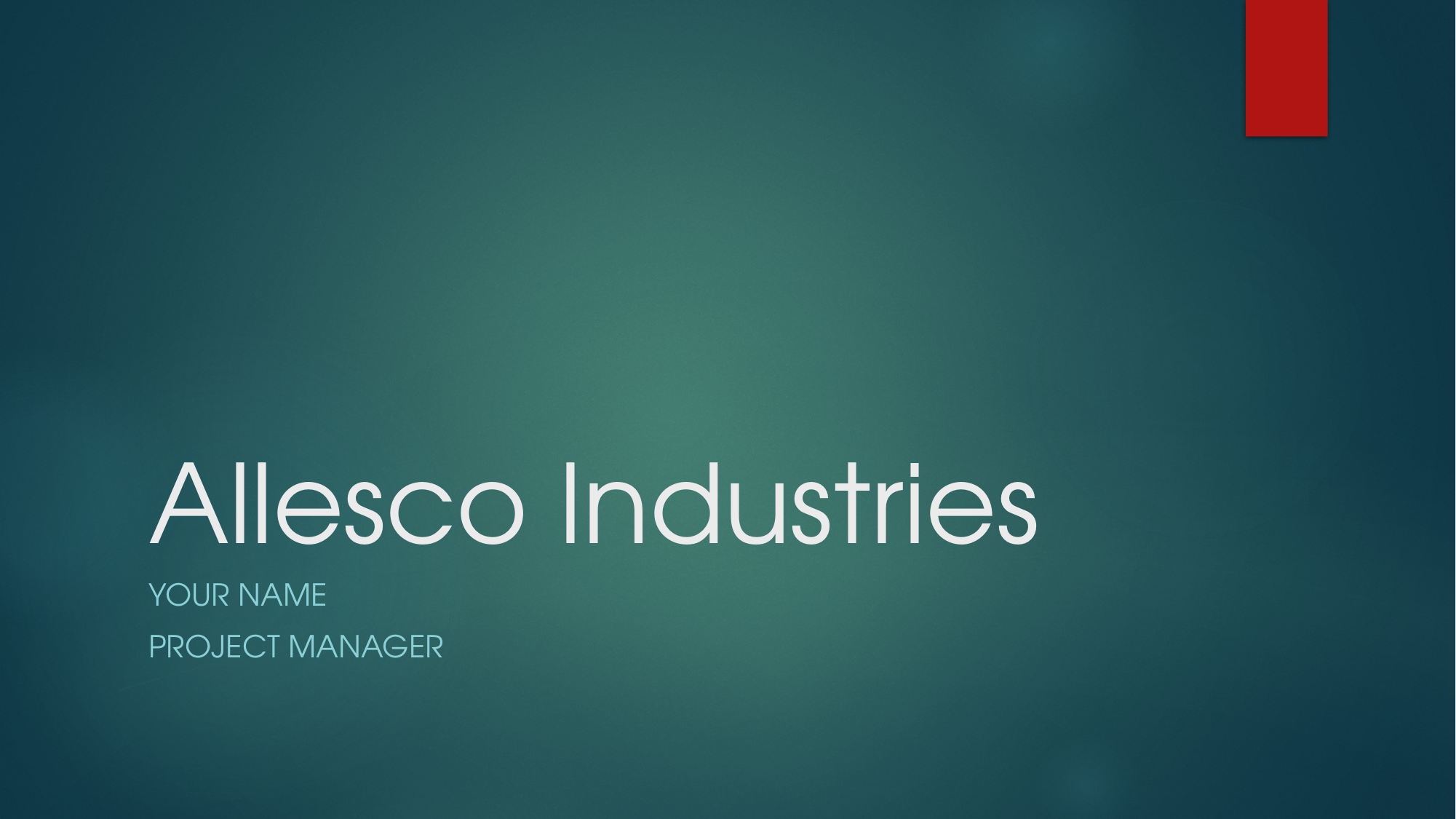

# Allesco Industries
Your Name
Project Manager